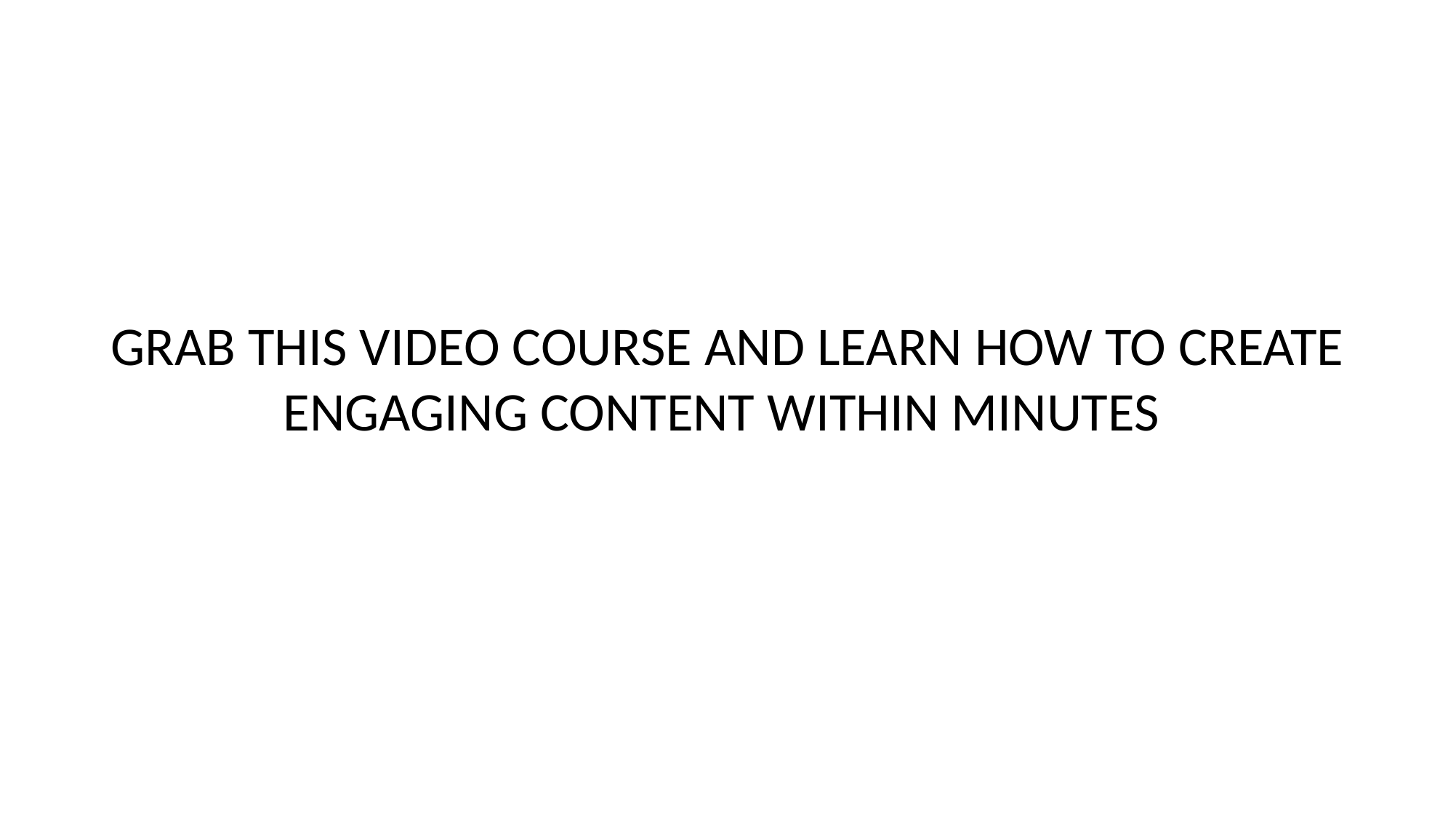

GRAB THIS VIDEO COURSE AND LEARN HOW TO CREATE ENGAGING CONTENT WITHIN MINUTES